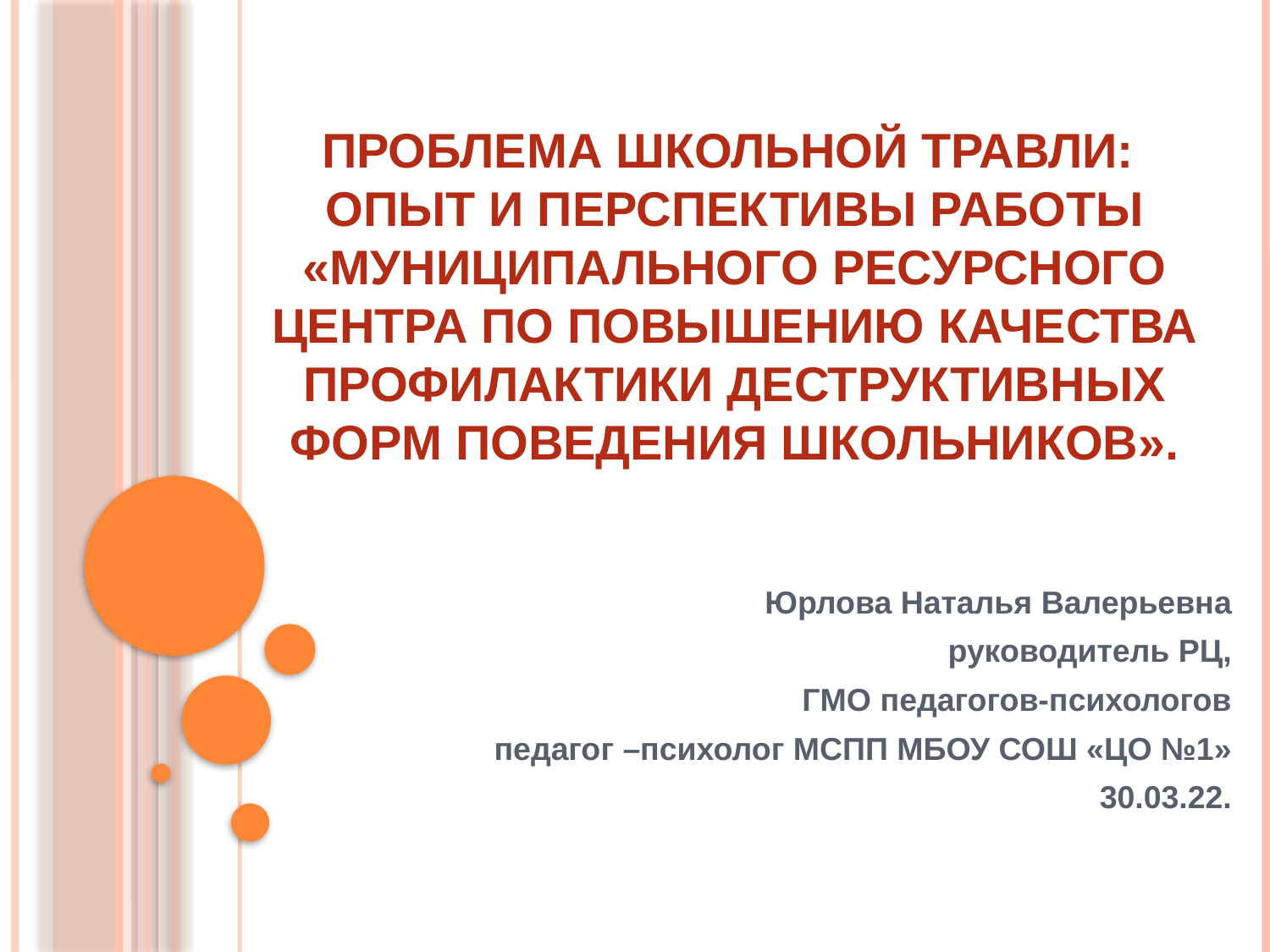

# Проблема школьной травли: опыт и перспективы работы «Муниципального ресурсного центра по повышению качества профилактики деструктивных форм поведения школьников».
Юрлова Наталья Валерьевна
 руководитель РЦ,
ГМО педагогов-психологов
 педагог –психолог МСПП МБОУ СОШ «ЦО №1»
30.03.22.